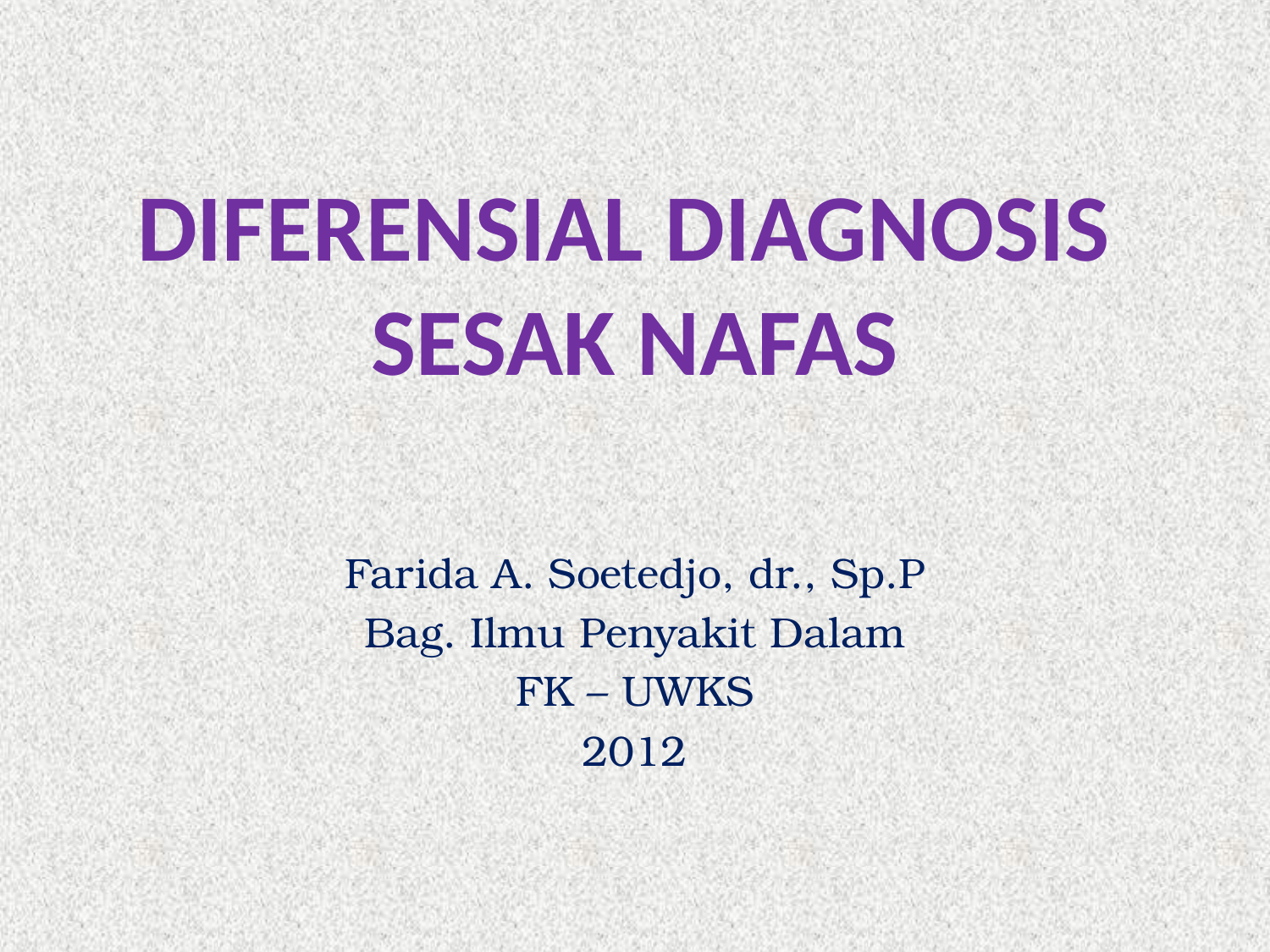

# DIFERENSIAL DIAGNOSIS SESAK NAFAS
Farida A. Soetedjo, dr., Sp.P
Bag. Ilmu Penyakit Dalam
FK – UWKS
2012